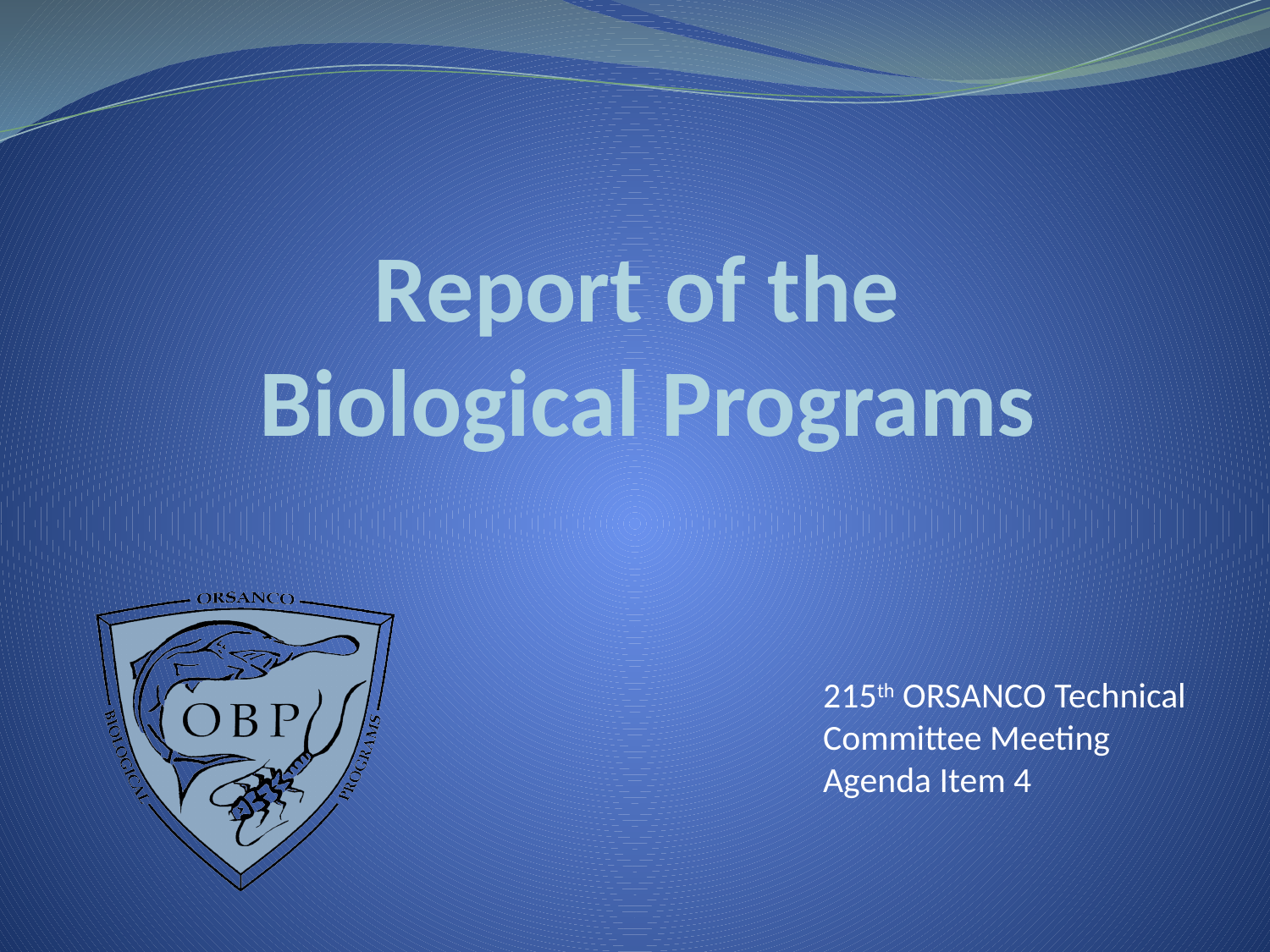

Report of the
Biological Programs

215th ORSANCO Technical Committee Meeting
Agenda Item 4